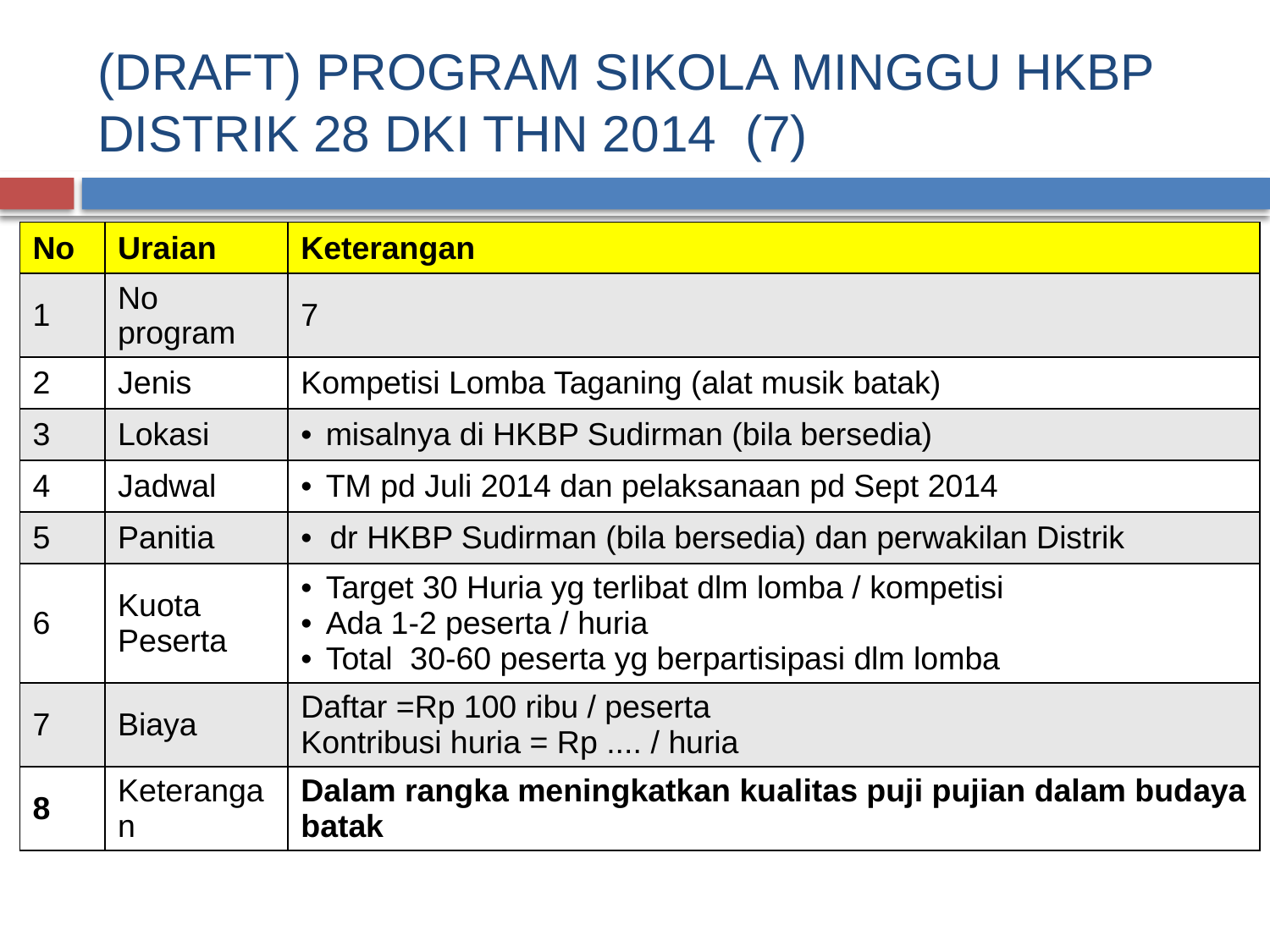

# (DRAFT) PROGRAM SIKOLA MINGGU HKBP DISTRIK 28 DKI THN 2014  (7)
| No | Uraian | Keterangan |
| --- | --- | --- |
| 1 | No program | 7 |
| 2 | Jenis | Kompetisi Lomba Taganing (alat musik batak) |
| 3 | Lokasi | misalnya di HKBP Sudirman (bila bersedia) |
| 4 | Jadwal | TM pd Juli 2014 dan pelaksanaan pd Sept 2014 |
| 5 | Panitia | dr HKBP Sudirman (bila bersedia) dan perwakilan Distrik |
| 6 | Kuota Peserta | Target 30 Huria yg terlibat dlm lomba / kompetisi Ada 1-2 peserta / huria Total 30-60 peserta yg berpartisipasi dlm lomba |
| 7 | Biaya | Daftar =Rp 100 ribu / peserta Kontribusi huria = Rp .... / huria |
| 8 | Keterangan | Dalam rangka meningkatkan kualitas puji pujian dalam budaya batak |